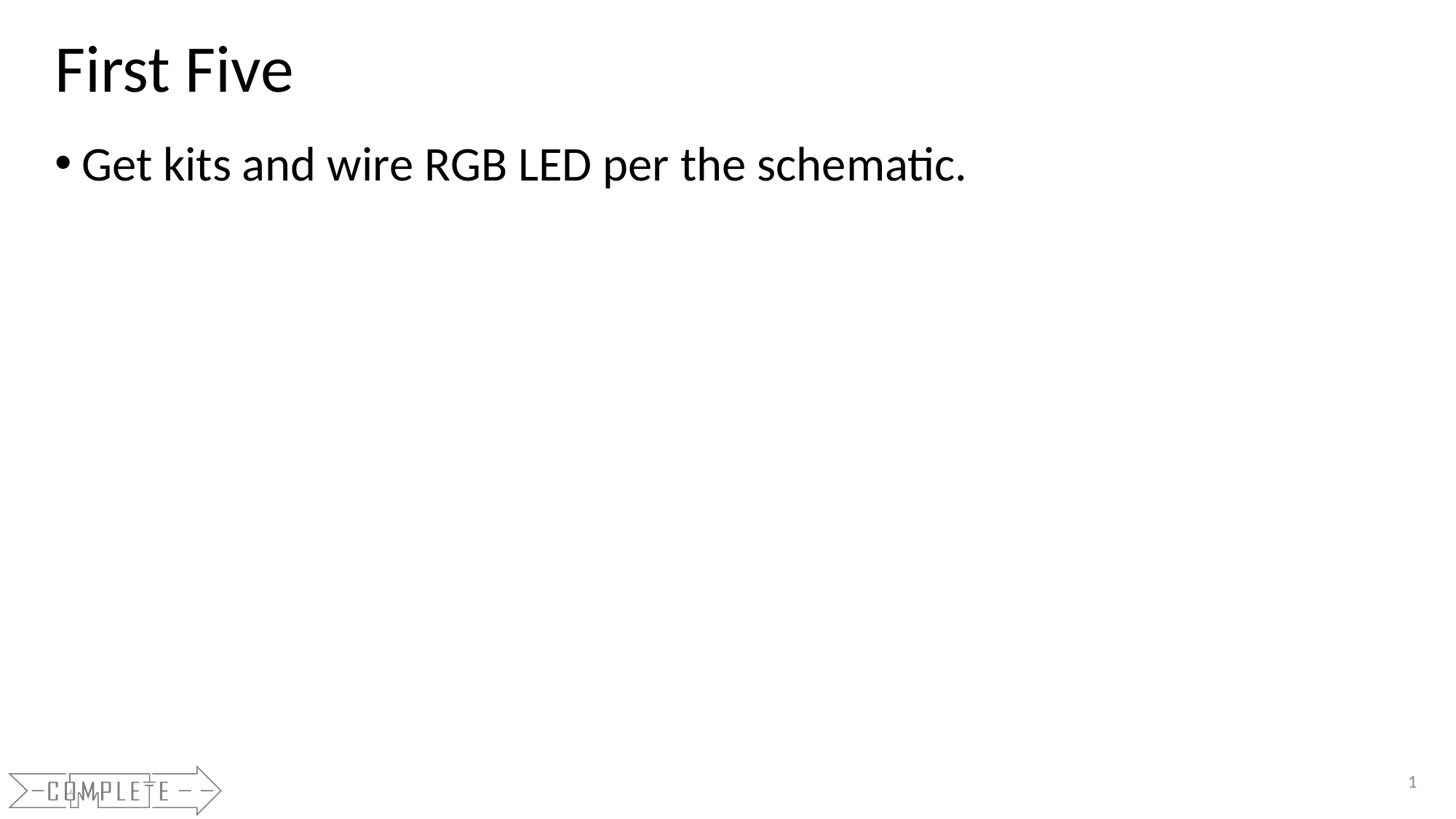

# First Five
Get kits and wire RGB LED per the schematic.
1